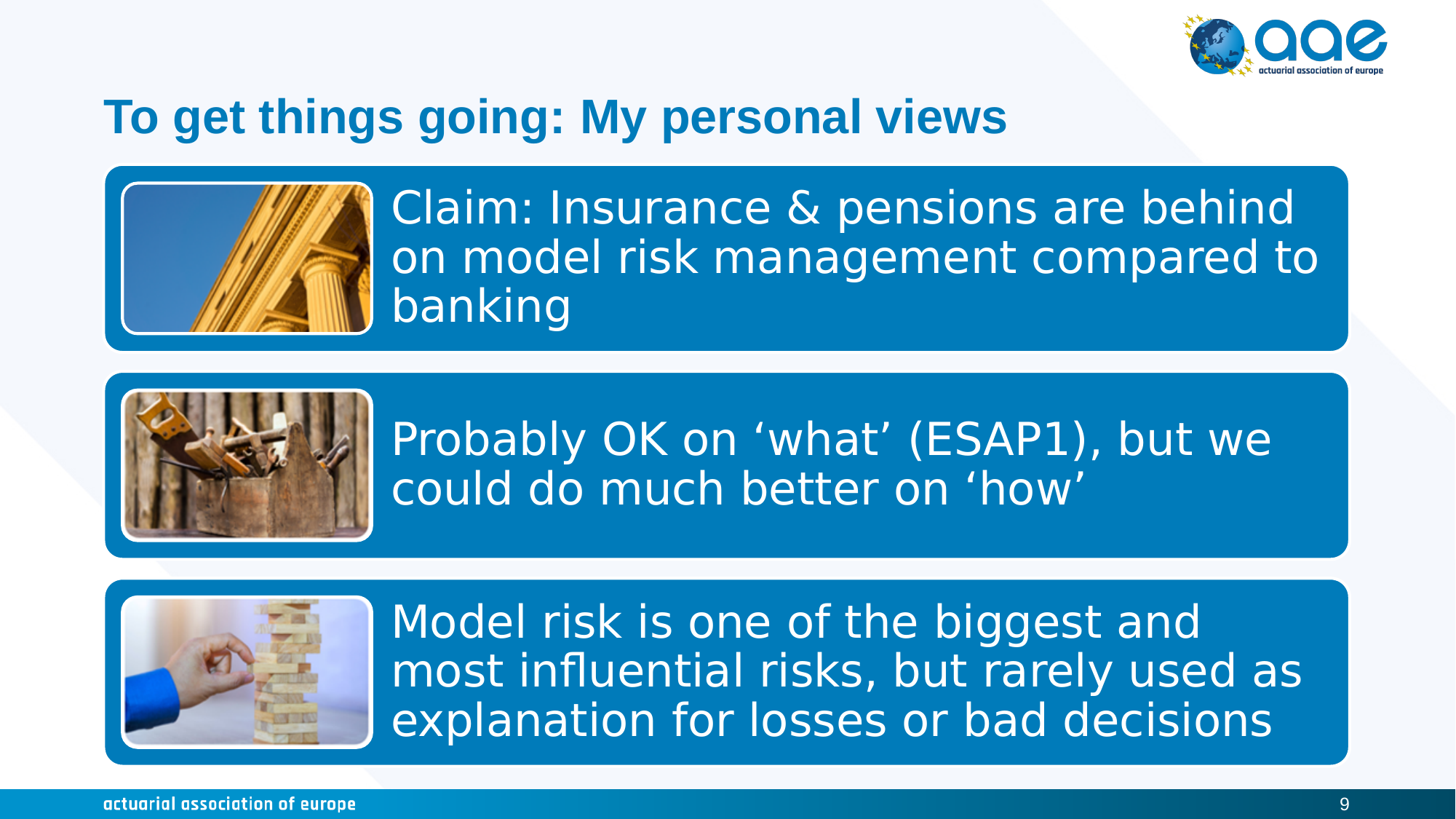

# To get things going: My personal views
Claim: Insurance & pensions are behind on model risk management compared to banking
Probably OK on ‘what’ (ESAP1), but we could do much better on ‘how’
Model risk is one of the biggest and most influential risks, but rarely used as explanation for losses or bad decisions
9